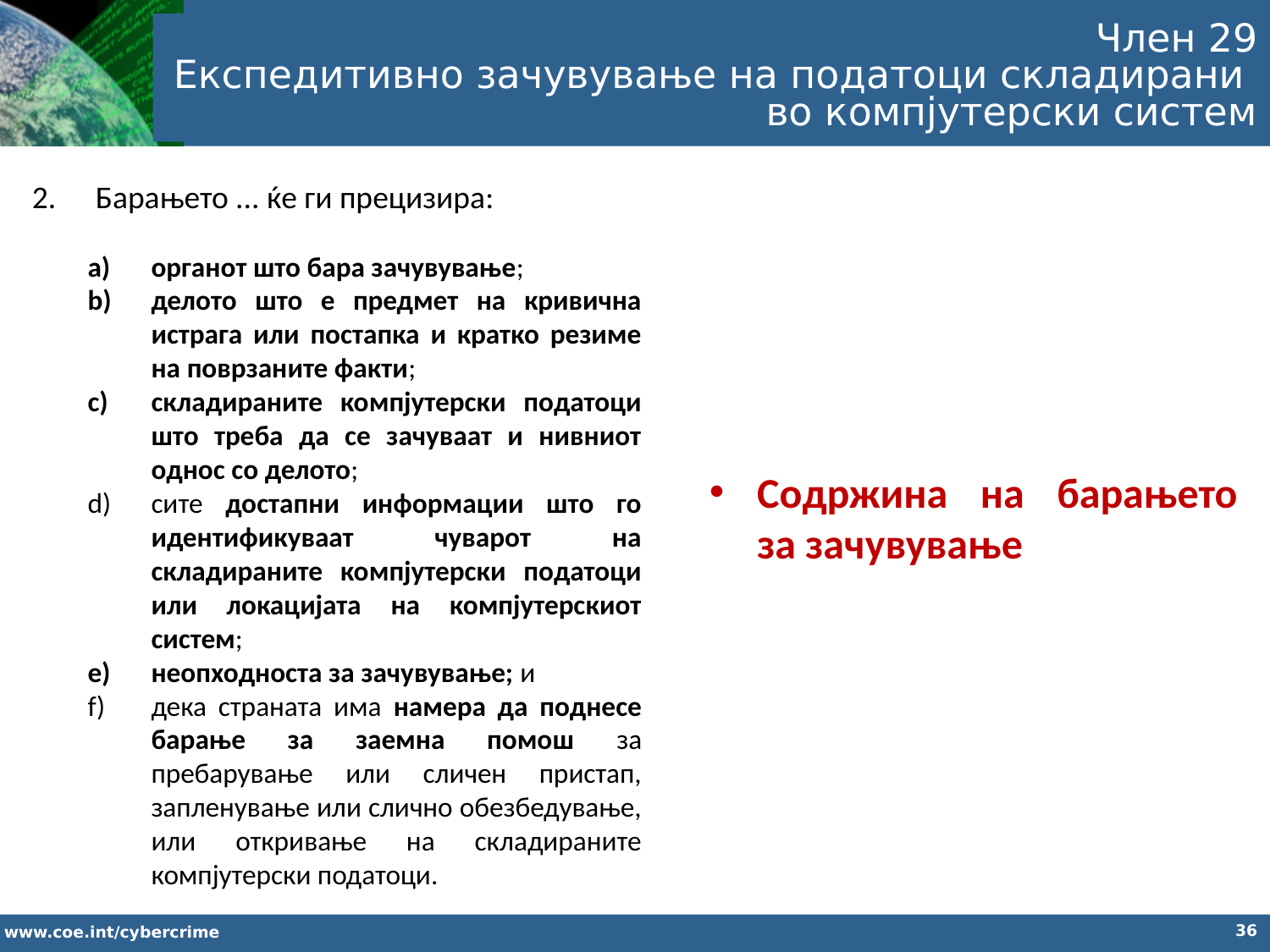

Член 29
Експедитивно зачувување на податоци складирани
во компјутерски систем
Барањето ... ќе ги прецизира:

органот што бара зачувување;
делото што е предмет на кривична истрага или постапка и кратко резиме на поврзаните факти;
складираните компјутерски податоци што треба да се зачуваат и нивниот однос со делото;
сите достапни информации што го идентификуваат чуварот на складираните компјутерски податоци или локацијата на компјутерскиот систем;
неопходноста за зачувување; и
дека страната има намера да поднесе барање за заемна помош за пребарување или сличен пристап, запленување или слично обезбедување, или откривање на складираните компјутерски податоци.
Содржина на барањето за зачувување
36